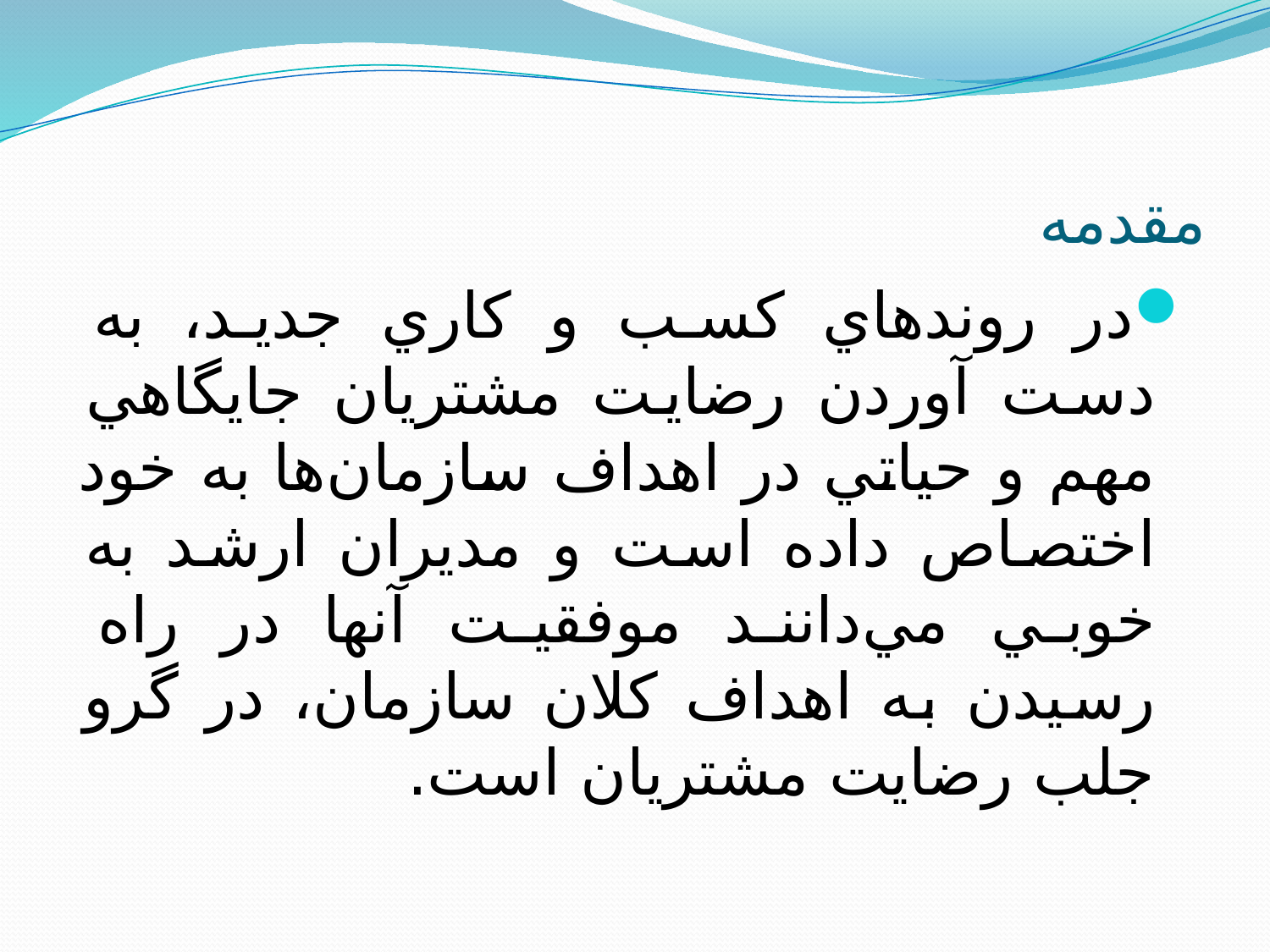

# مقدمه
در روندهاي کسب و کاري جديد، به دست آوردن رضايت مشتريان جايگاهي مهم و حياتي در اهداف سازمان‌ها به خود اختصاص داده است و مديران ارشد به خوبي مي‌دانند موفقيت آنها در راه رسيدن به اهداف کلان سازمان‌، در گرو جلب رضايت مشتريان است.